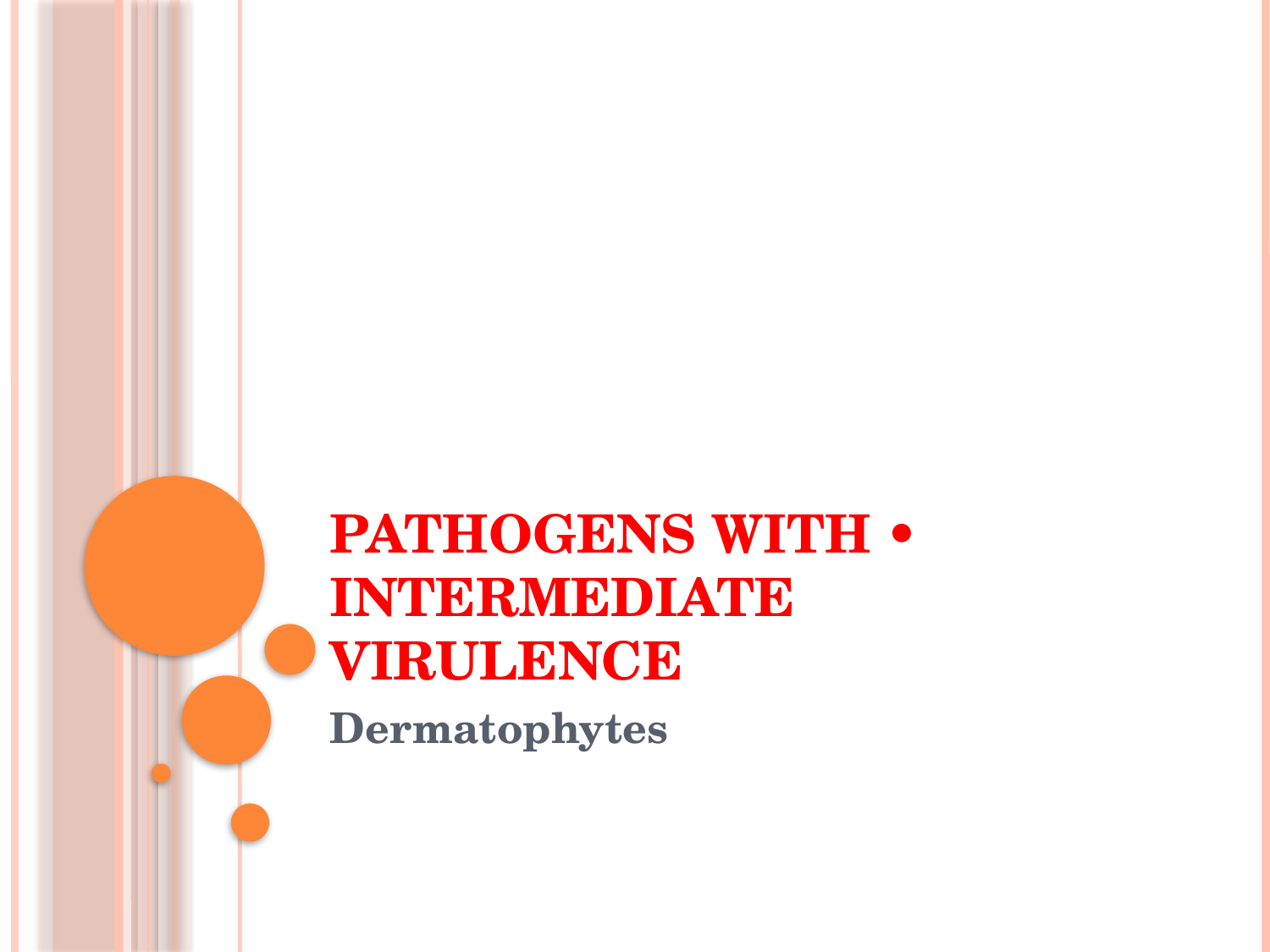

# • Pathogens with Intermediate Virulence
Dermatophytes